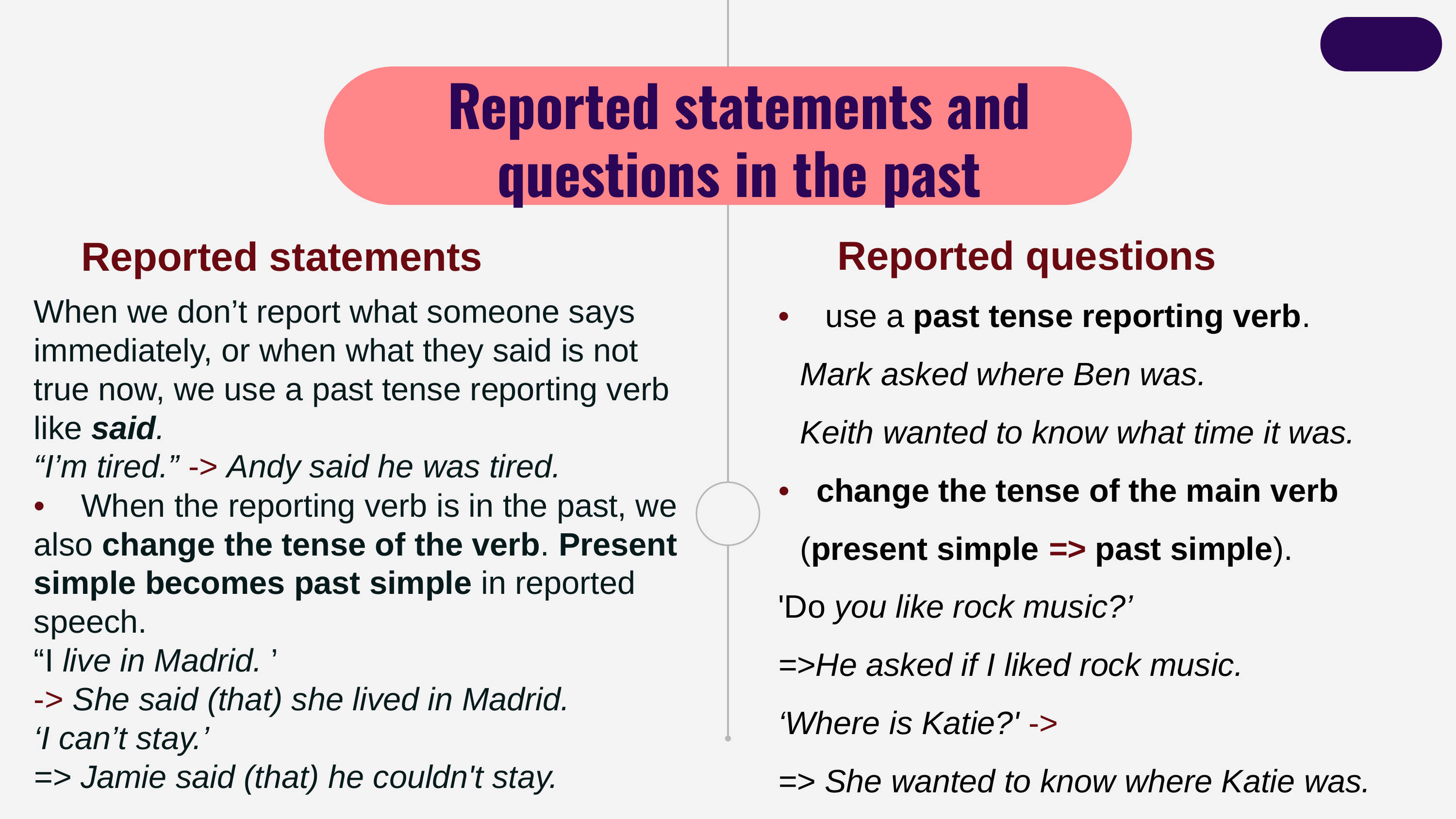

BACK

# Reported statements and questions in the past
Reported statements

Reported questions
•    use a past tense reporting verb.
Mark asked where Ben was.
Keith wanted to know what time it was.
•   change the tense of the main verb (present simple => past simple).
'Do you like rock music?’
=>He asked if I liked rock music.
‘Where is Katie?' ->
=> She wanted to know where Katie was.
When we don’t report what someone says immediately, or when what they said is not true now, we use a past tense reporting verb like said.
“I’m tired.” -> Andy said he was tired.
•    When the reporting verb is in the past, we also change the tense of the verb. Present simple becomes past simple in reported speech.
“I live in Madrid. ’
-> She said (that) she lived in Madrid.
‘I can’t stay.’
=> Jamie said (that) he couldn't stay.